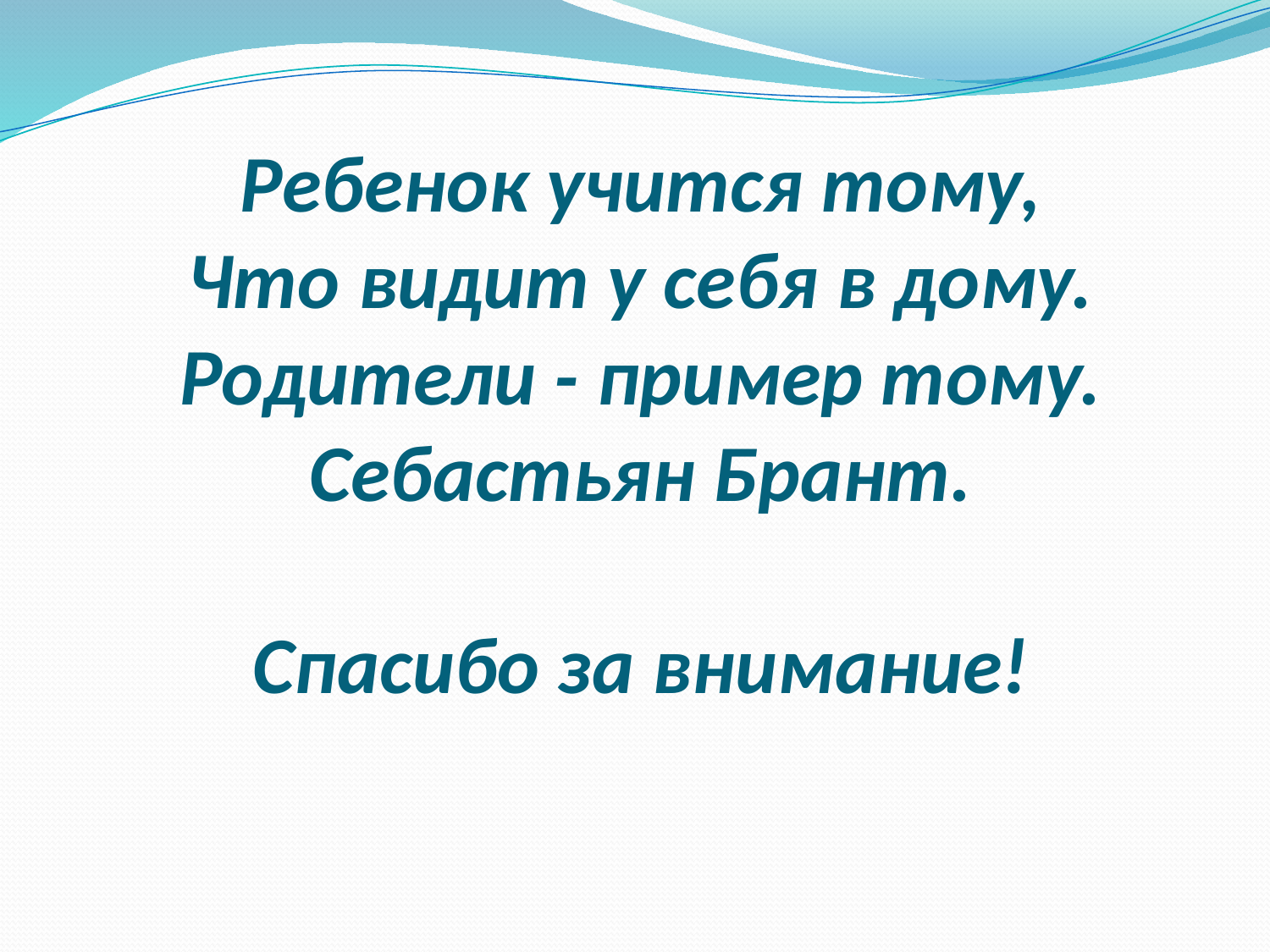

# Ребенок учится тому, Что видит у себя в дому. Родители - пример тому. Себастьян Брант. Спасибо за внимание!